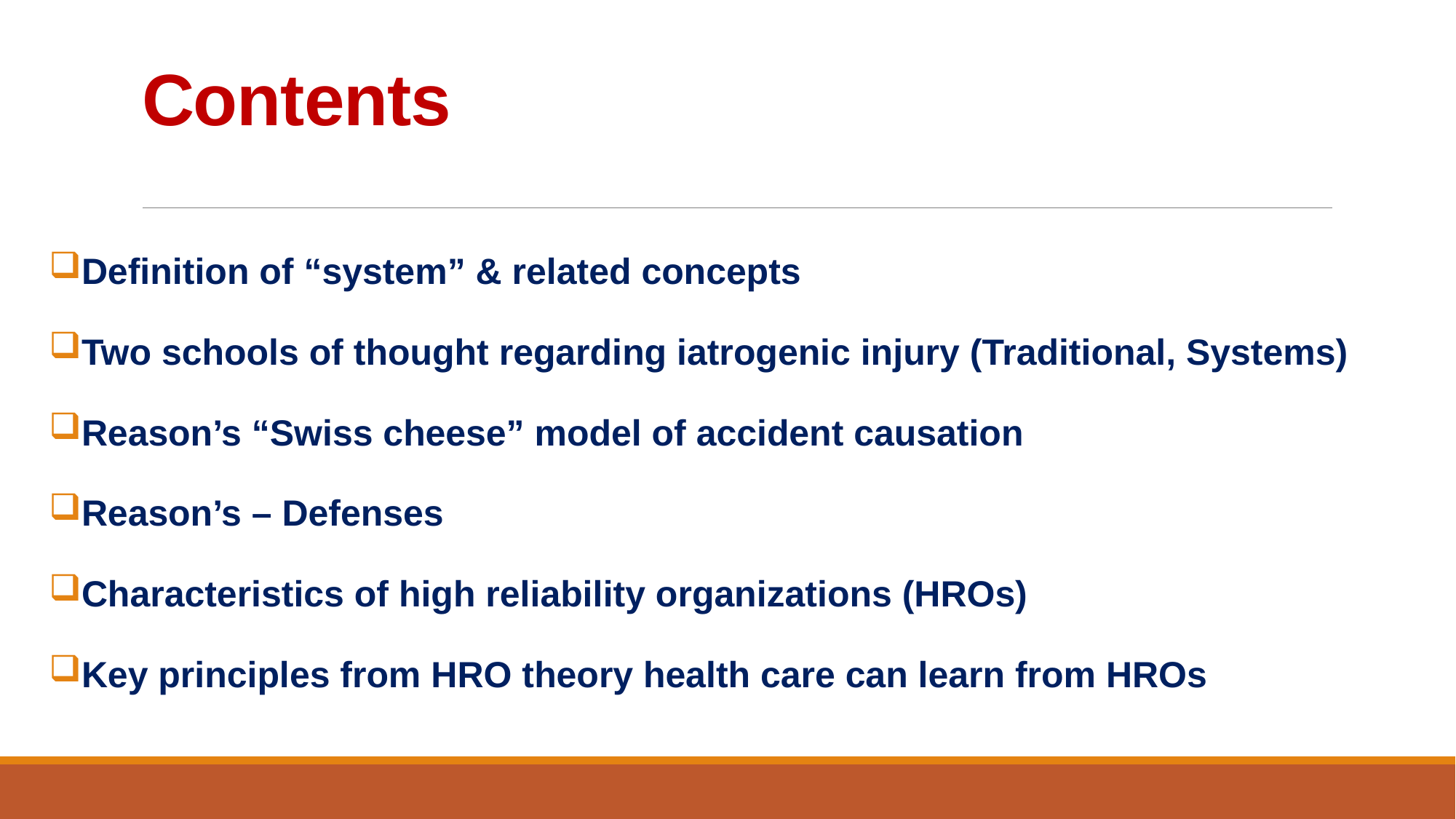

# Contents
Definition of “system” & related concepts
Two schools of thought regarding iatrogenic injury (Traditional, Systems)
Reason’s “Swiss cheese” model of accident causation
Reason’s – Defenses
Characteristics of high reliability organizations (HROs)
Key principles from HRO theory health care can learn from HROs